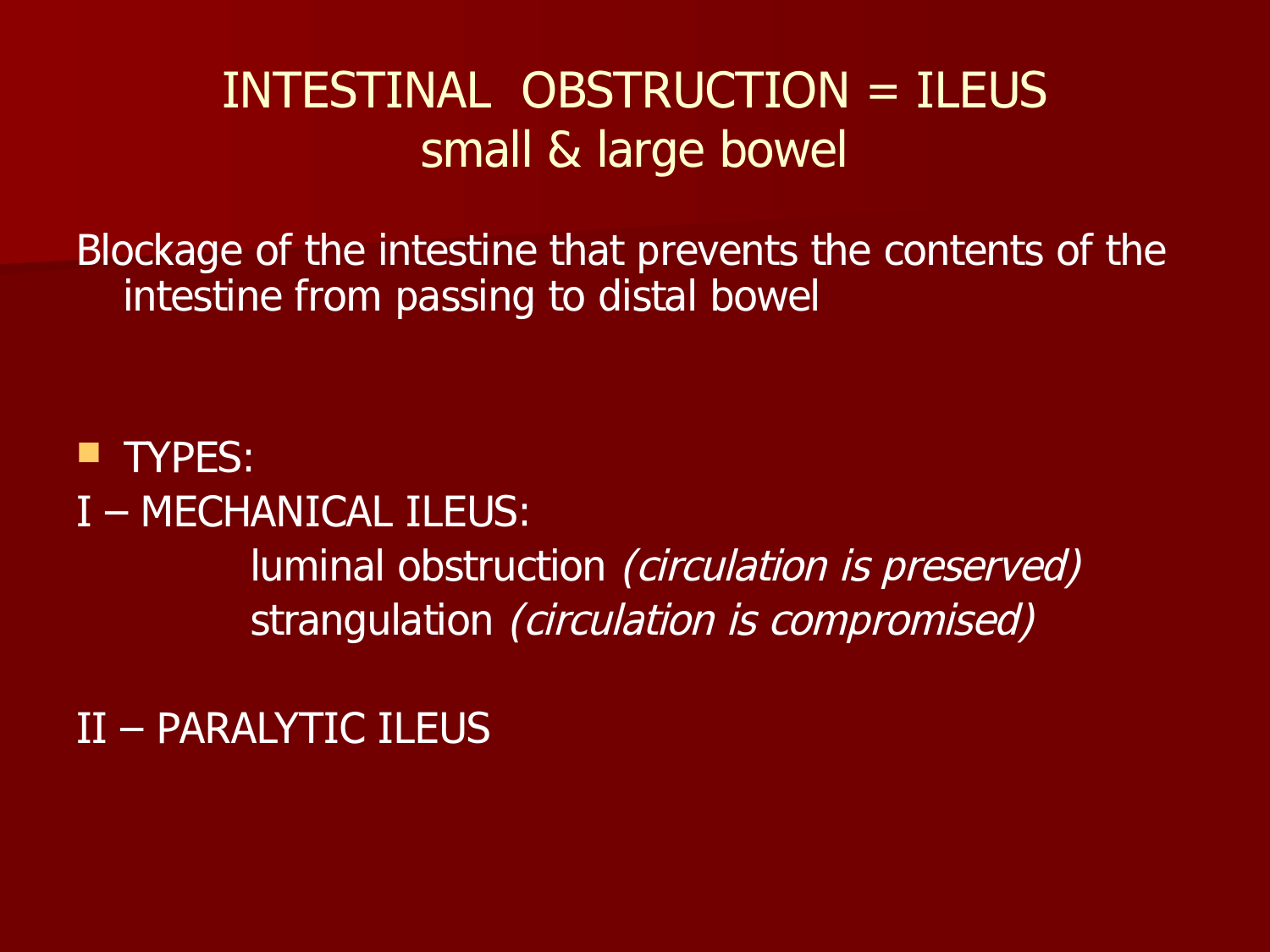

# INTESTINAL  OBSTRUCTION = ILEUS small & large bowel
Blockage of the intestine that prevents the contents of the intestine from passing to distal bowel

TYPES:
I – MECHANICAL ILEUS:
		luminal obstruction (circulation is preserved)
		strangulation (circulation is compromised)

II – PARALYTIC ILEUS